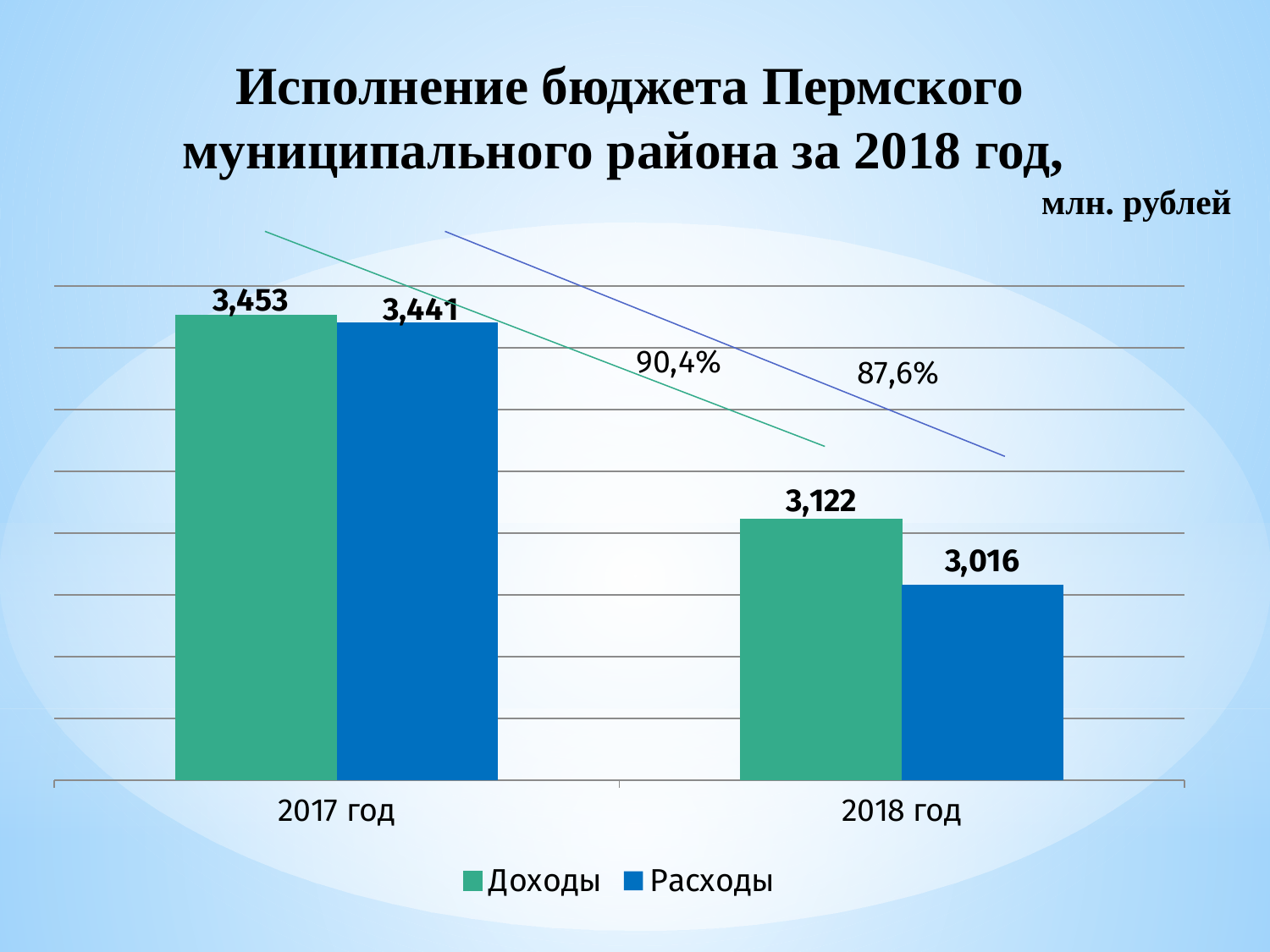

Исполнение бюджета Пермского
муниципального района за 2018 год,
                                                                                                                  млн. рублей

### Chart

| Category | Доходы | Расходы |
|---|---|---|
| 2017 год | 3453.0 | 3441.0 |
| 2018 год | 3122.0 | 3016.0 |
87,6%